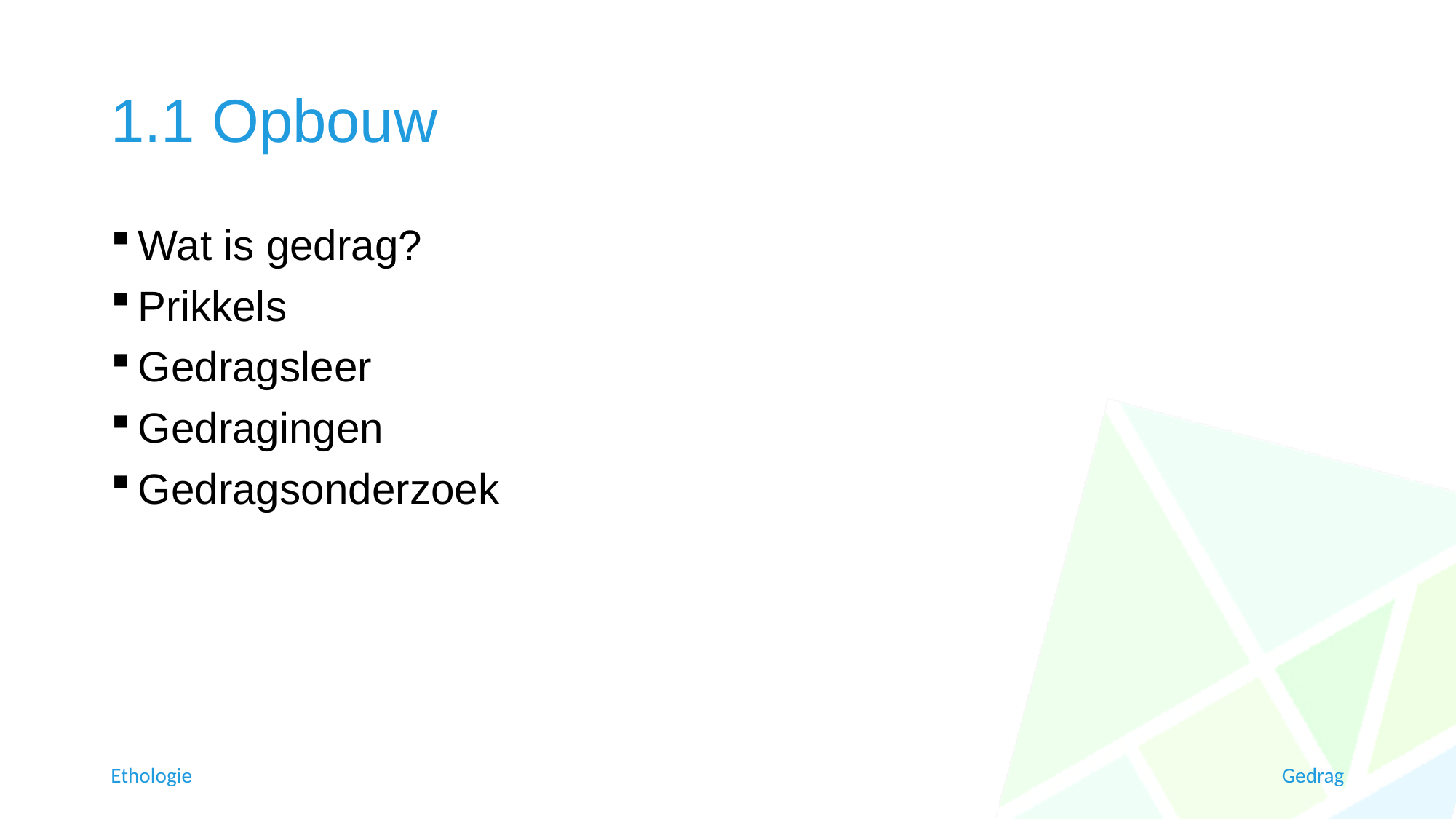

# 1.1 Opbouw
Wat is gedrag?
Prikkels
Gedragsleer
Gedragingen
Gedragsonderzoek

Ethologie
Gedrag